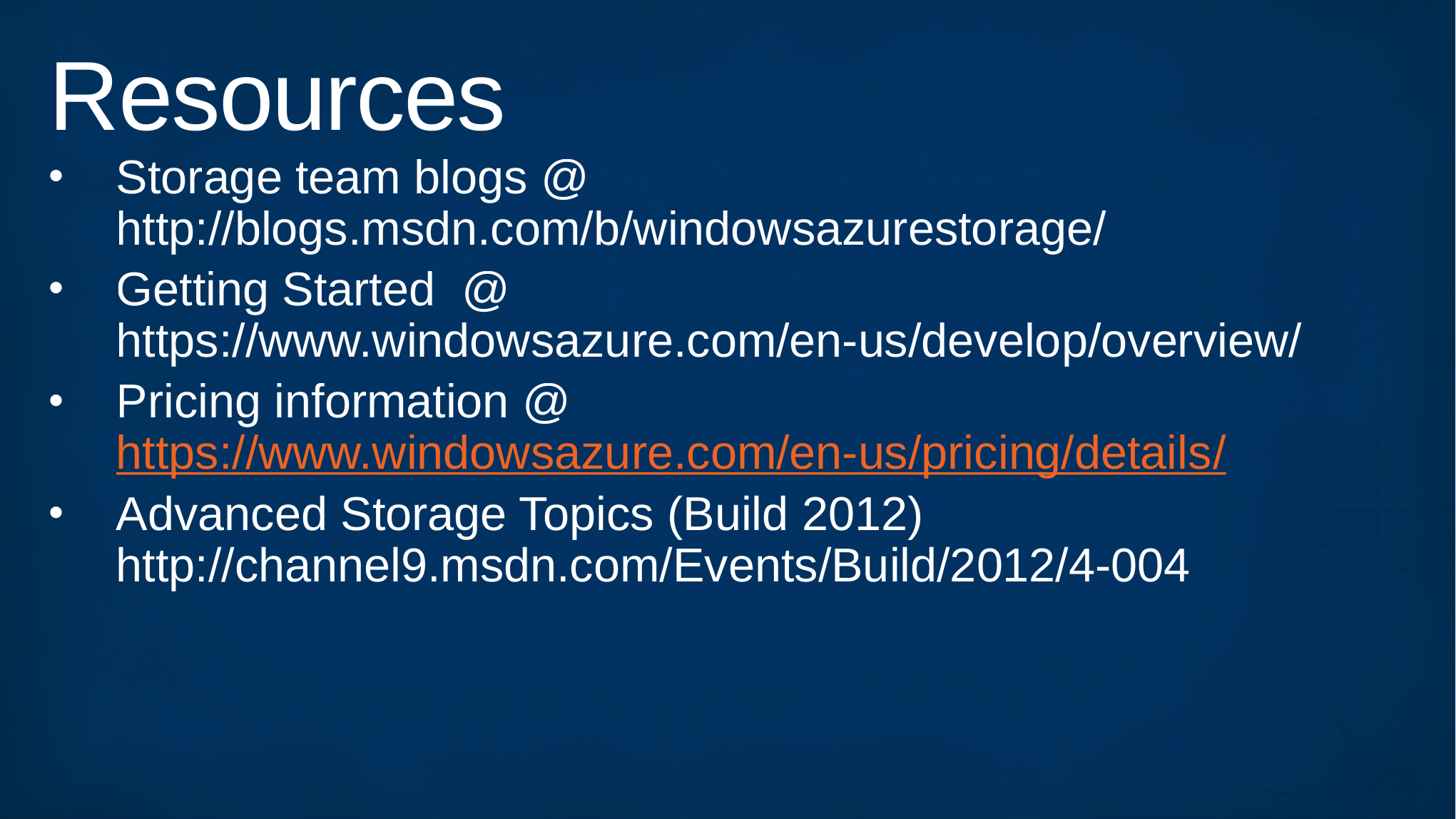

# Resources
Storage team blogs @ http://blogs.msdn.com/b/windowsazurestorage/
Getting Started  @ https://www.windowsazure.com/en-us/develop/overview/
Pricing information @ https://www.windowsazure.com/en-us/pricing/details/
Advanced Storage Topics (Build 2012) http://channel9.msdn.com/Events/Build/2012/4-004